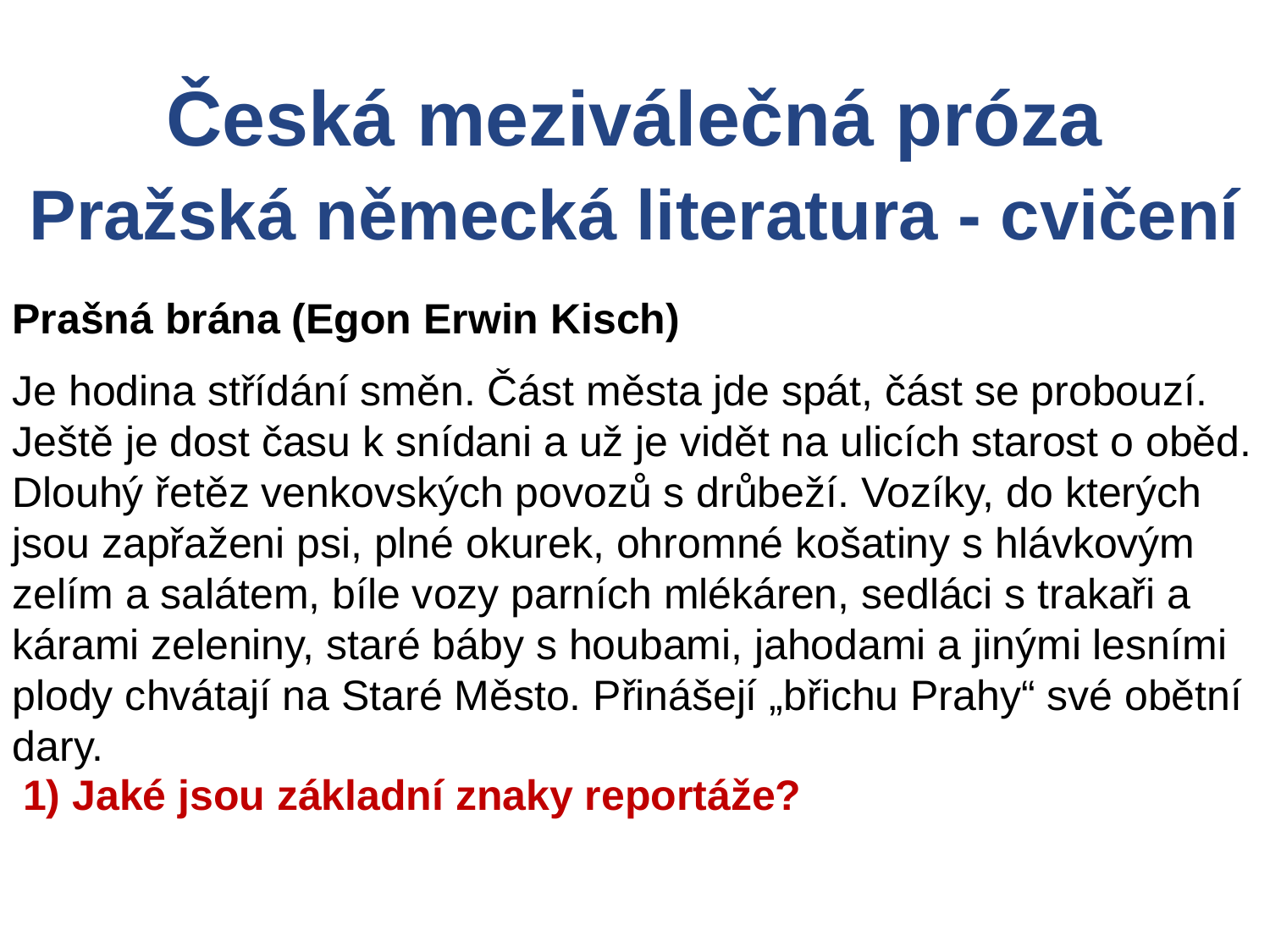

Česká meziválečná próza
Pražská německá literatura - cvičení
Prašná brána (Egon Erwin Kisch)
Je hodina střídání směn. Část města jde spát, část se probouzí. Ještě je dost času k snídani a už je vidět na ulicích starost o oběd. Dlouhý řetěz venkovských povozů s drůbeží. Vozíky, do kterých jsou zapřaženi psi, plné okurek, ohromné košatiny s hlávkovým zelím a salátem, bíle vozy parních mlékáren, sedláci s trakaři a kárami zeleniny, staré báby s houbami, jahodami a jinými lesními plody chvátají na Staré Město. Přinášejí „břichu Prahy“ své obětní dary.
1) Jaké jsou základní znaky reportáže?